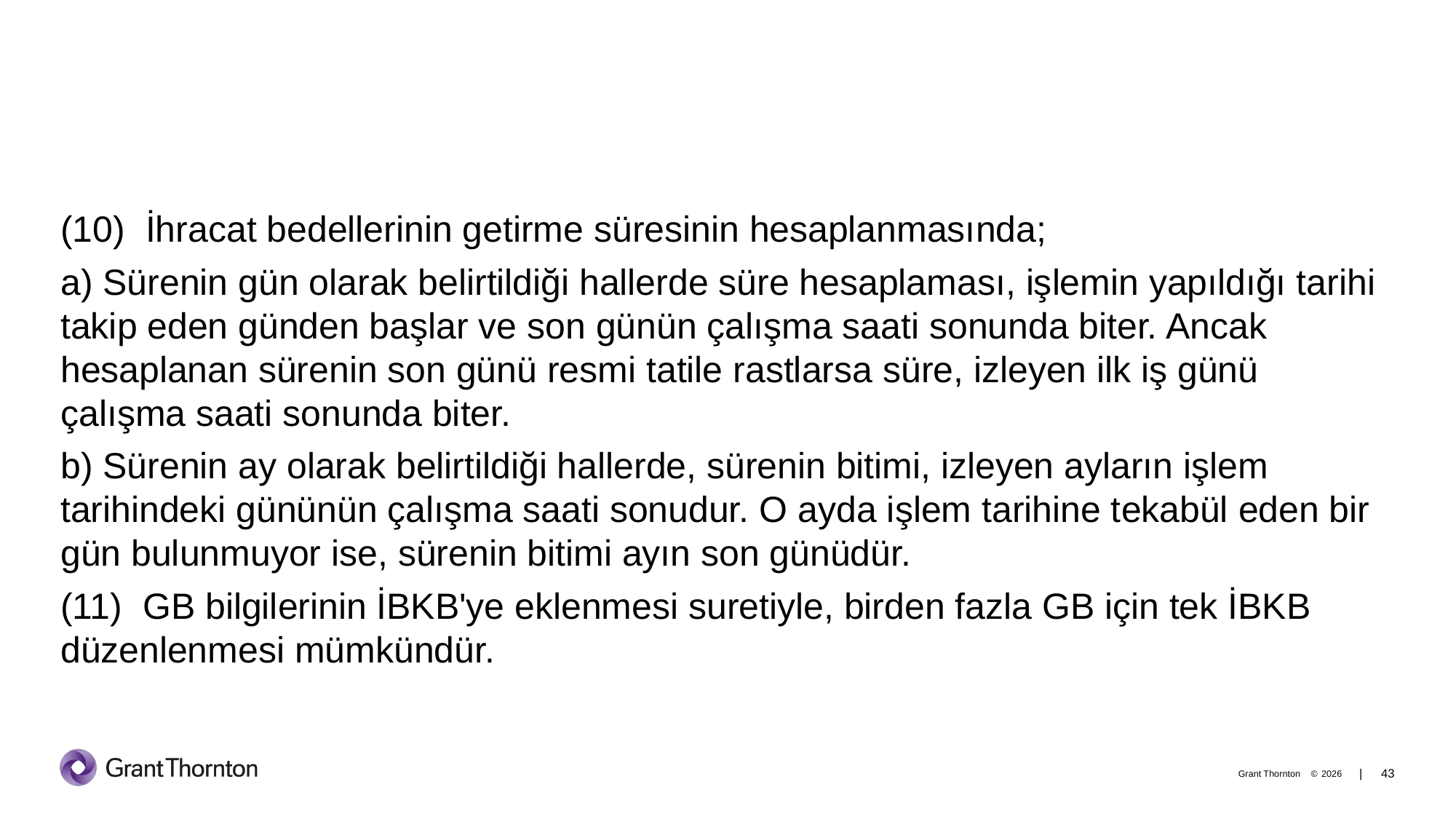

#
(10)  İhracat bedellerinin getirme süresinin hesaplanmasında;
a) Sürenin gün olarak belirtildiği hallerde süre hesaplaması, işlemin yapıldığı tarihi takip eden günden başlar ve son günün çalışma saati sonunda biter. Ancak hesaplanan sürenin son günü resmi tatile rastlarsa süre, izleyen ilk iş günü çalışma saati sonunda biter.
b) Sürenin ay olarak belirtildiği hallerde, sürenin bitimi, izleyen ayların işlem tarihindeki gününün çalışma saati sonudur. O ayda işlem tarihine tekabül eden bir gün bulunmuyor ise, sürenin bitimi ayın son günüdür.
(11)  GB bilgilerinin İBKB'ye eklenmesi suretiyle, birden fazla GB için tek İBKB düzenlenmesi mümkündür.
43